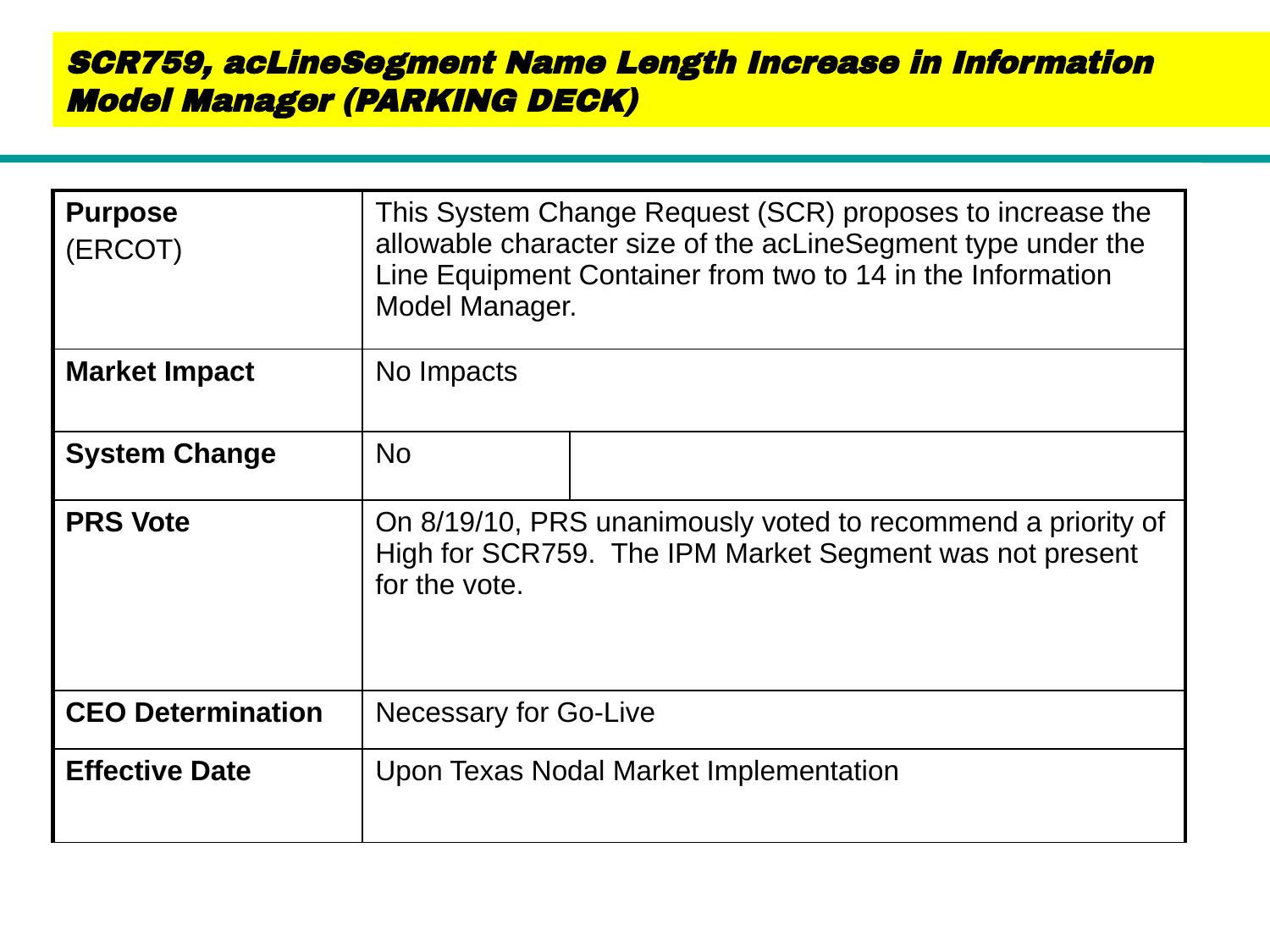

SCR759, acLineSegment Name Length Increase in Information Model Manager (PARKING DECK)
| Purpose (ERCOT) | This System Change Request (SCR) proposes to increase the allowable character size of the acLineSegment type under the Line Equipment Container from two to 14 in the Information Model Manager. |  |
| --- | --- | --- |
| Market Impact | No Impacts |  |
| System Change | No |  |
| PRS Vote | On 8/19/10, PRS unanimously voted to recommend a priority of High for SCR759. The IPM Market Segment was not present for the vote. |  |
| CEO Determination | Necessary for Go-Live |  |
| Effective Date | Upon Texas Nodal Market Implementation |  |